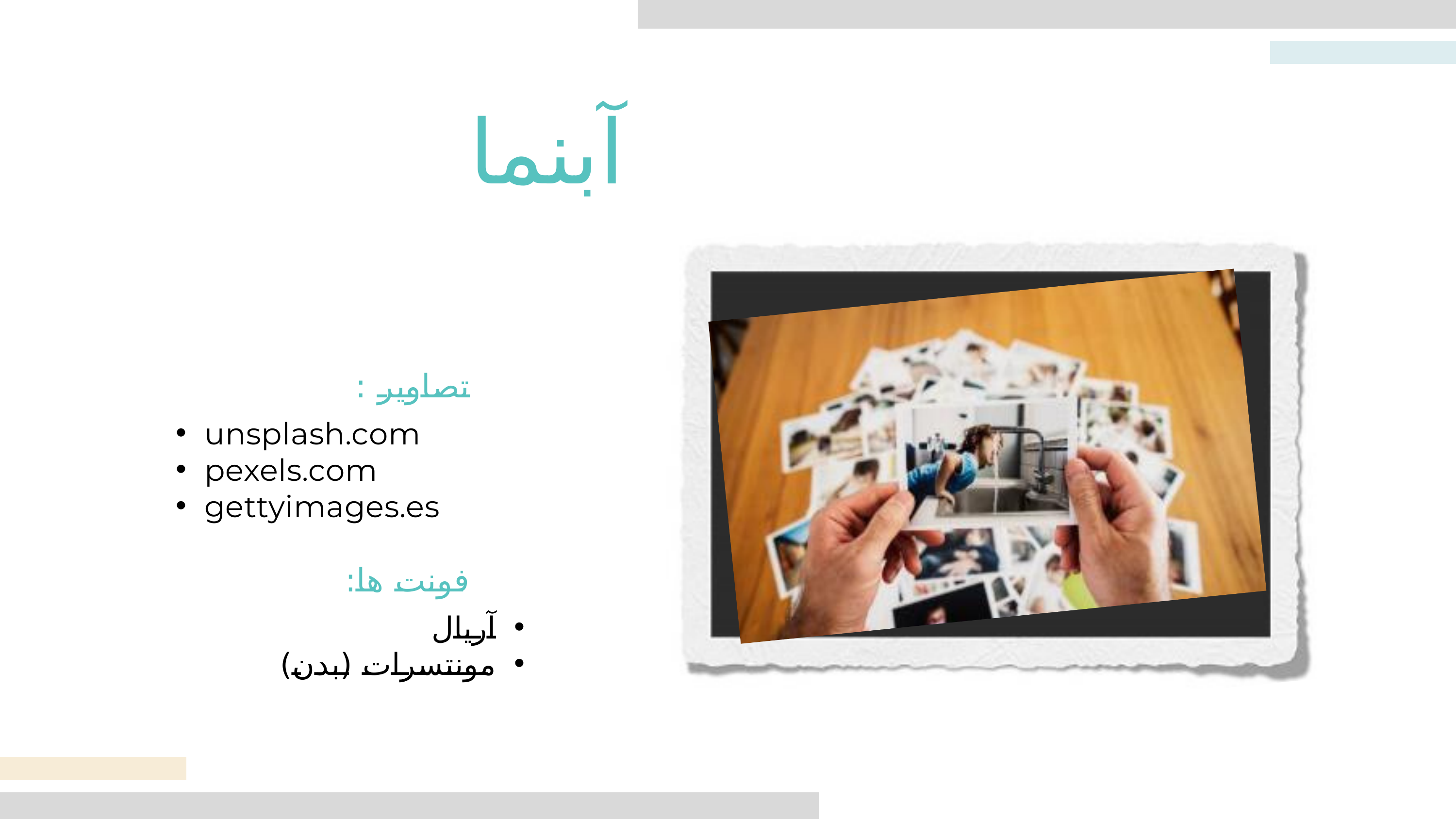

آبنما

تصاویر :
unsplash.com
pexels.com
gettyimages.es
فونت ها:
آریال
مونتسرات (بدن)